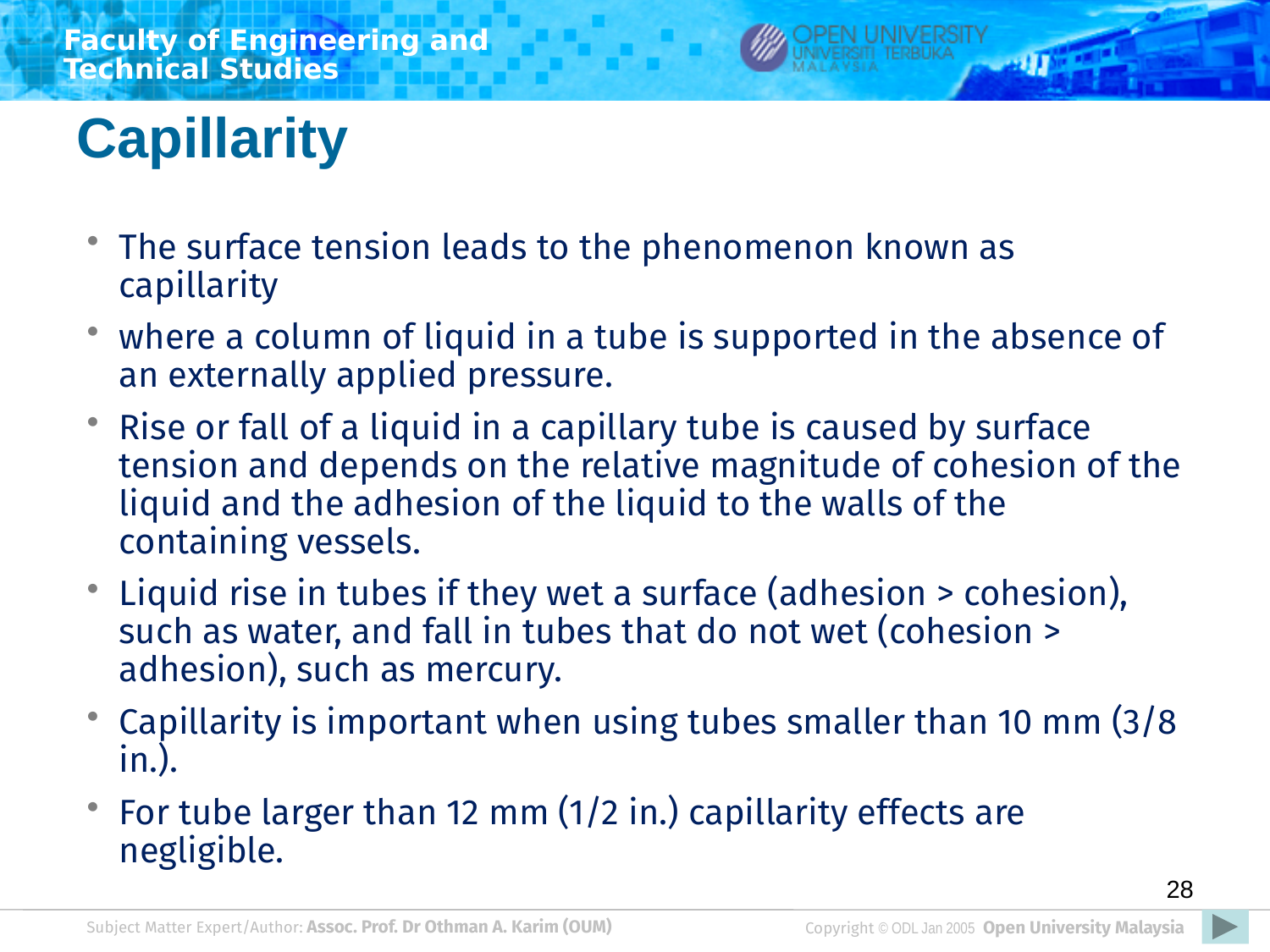

# Capillarity
The surface tension leads to the phenomenon known as capillarity
where a column of liquid in a tube is supported in the absence of an externally applied pressure.
Rise or fall of a liquid in a capillary tube is caused by surface tension and depends on the relative magnitude of cohesion of the liquid and the adhesion of the liquid to the walls of the containing vessels.
Liquid rise in tubes if they wet a surface (adhesion > cohesion), such as water, and fall in tubes that do not wet (cohesion > adhesion), such as mercury.
Capillarity is important when using tubes smaller than 10 mm (3/8 in.).
For tube larger than 12 mm (1/2 in.) capillarity effects are negligible.
28
Copyright © ODL Jan 2005  Open University Malaysia